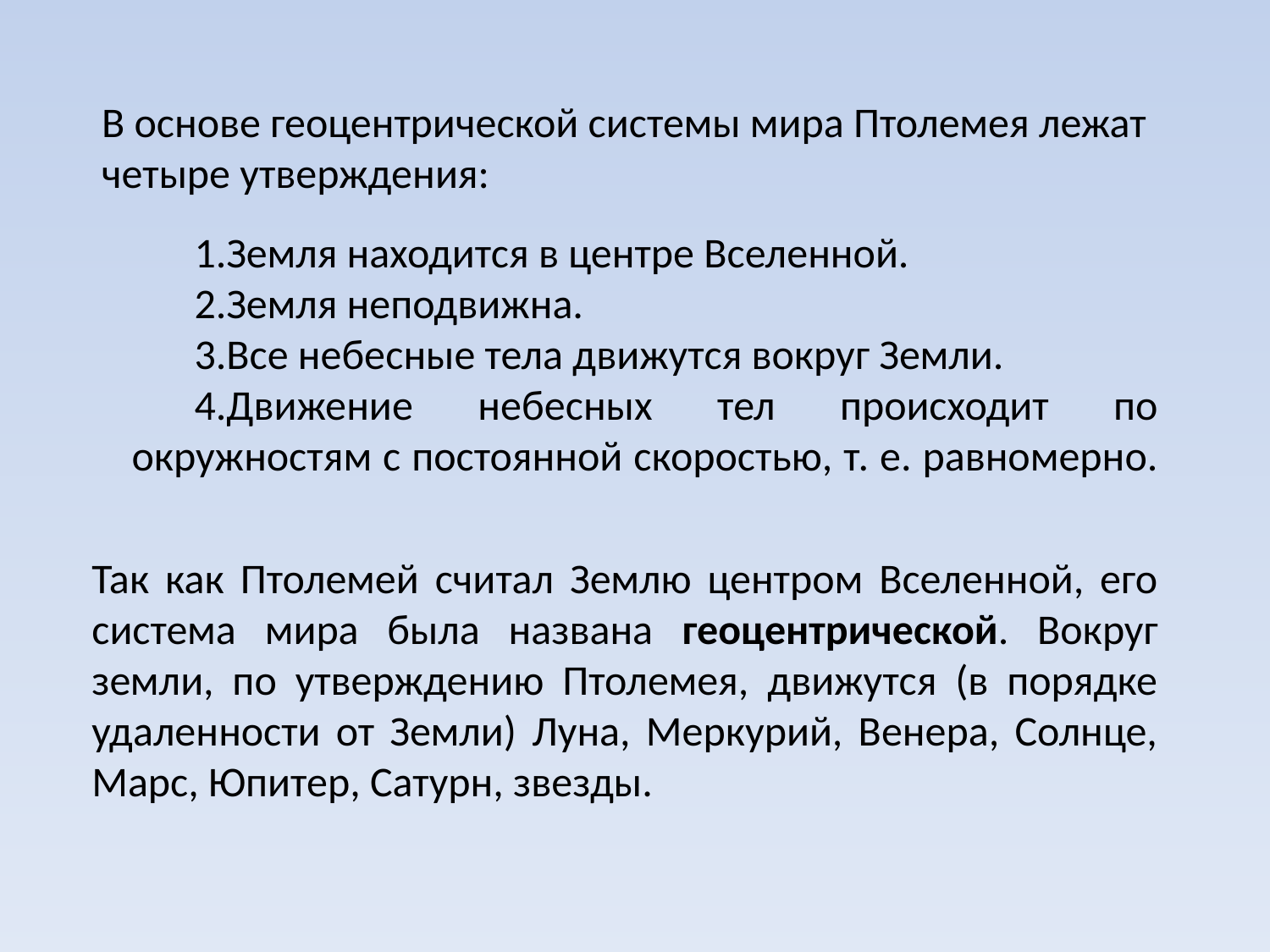

В основе геоцентрической системы мира Птолемея лежат четыре утверждения:
Земля находится в центре Вселенной.
Земля неподвижна.
Все небесные тела движутся вокруг Земли.
Движение небесных тел происходит по окружностям с постоянной скоростью, т. е. равномерно.
Так как Птолемей считал Землю центром Вселенной, его система мира была названа геоцентрической. Вокруг земли, по утверждению Птолемея, движутся (в порядке удаленности от Земли) Луна, Меркурий, Венера, Солнце, Марс, Юпитер, Сатурн, звезды.